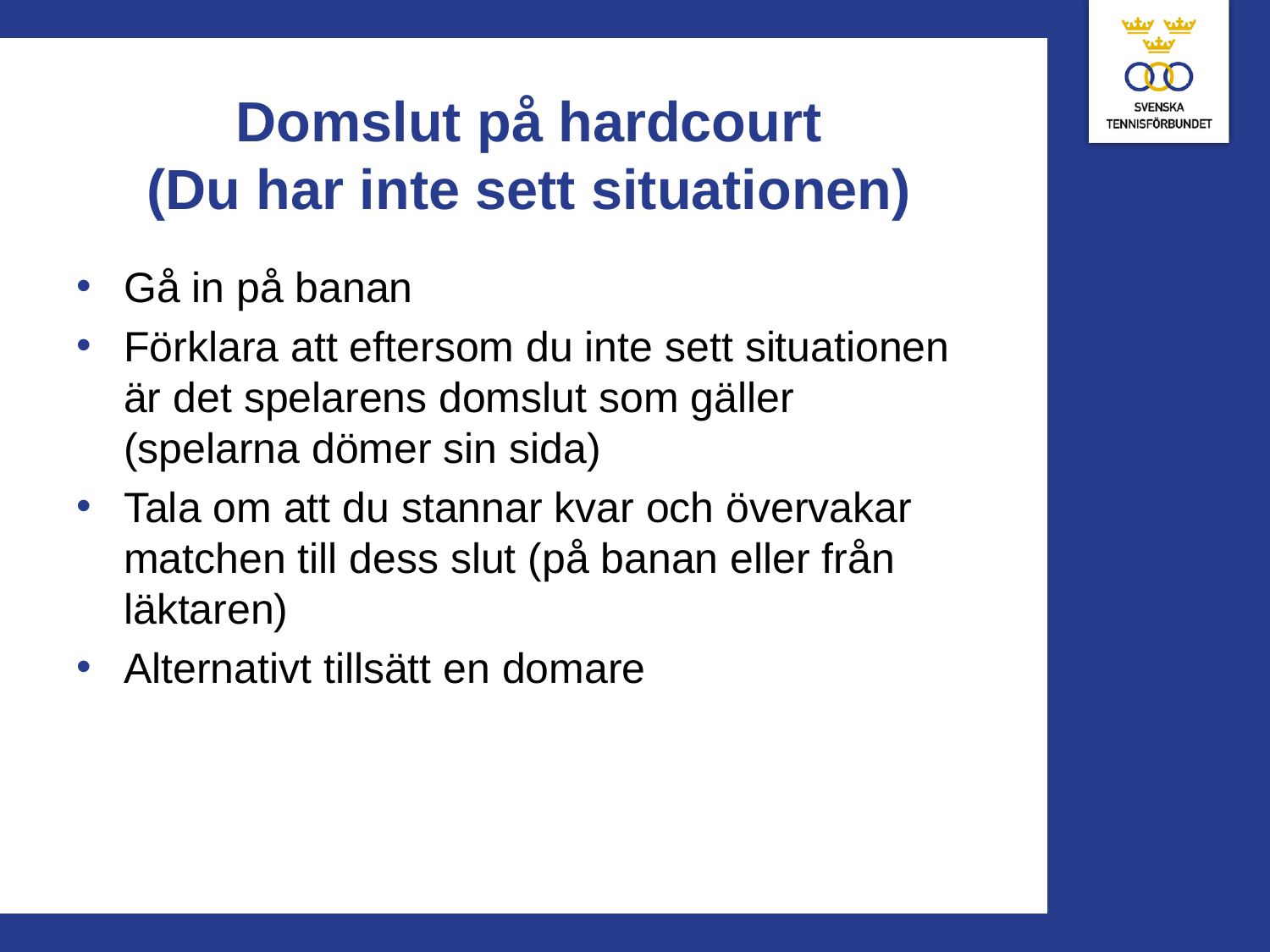

# Domslut på hardcourt (Du har inte sett situationen)
Gå in på banan
Förklara att eftersom du inte sett situationen är det spelarens domslut som gäller (spelarna dömer sin sida)
Tala om att du stannar kvar och övervakar matchen till dess slut (på banan eller från läktaren)
Alternativt tillsätt en domare